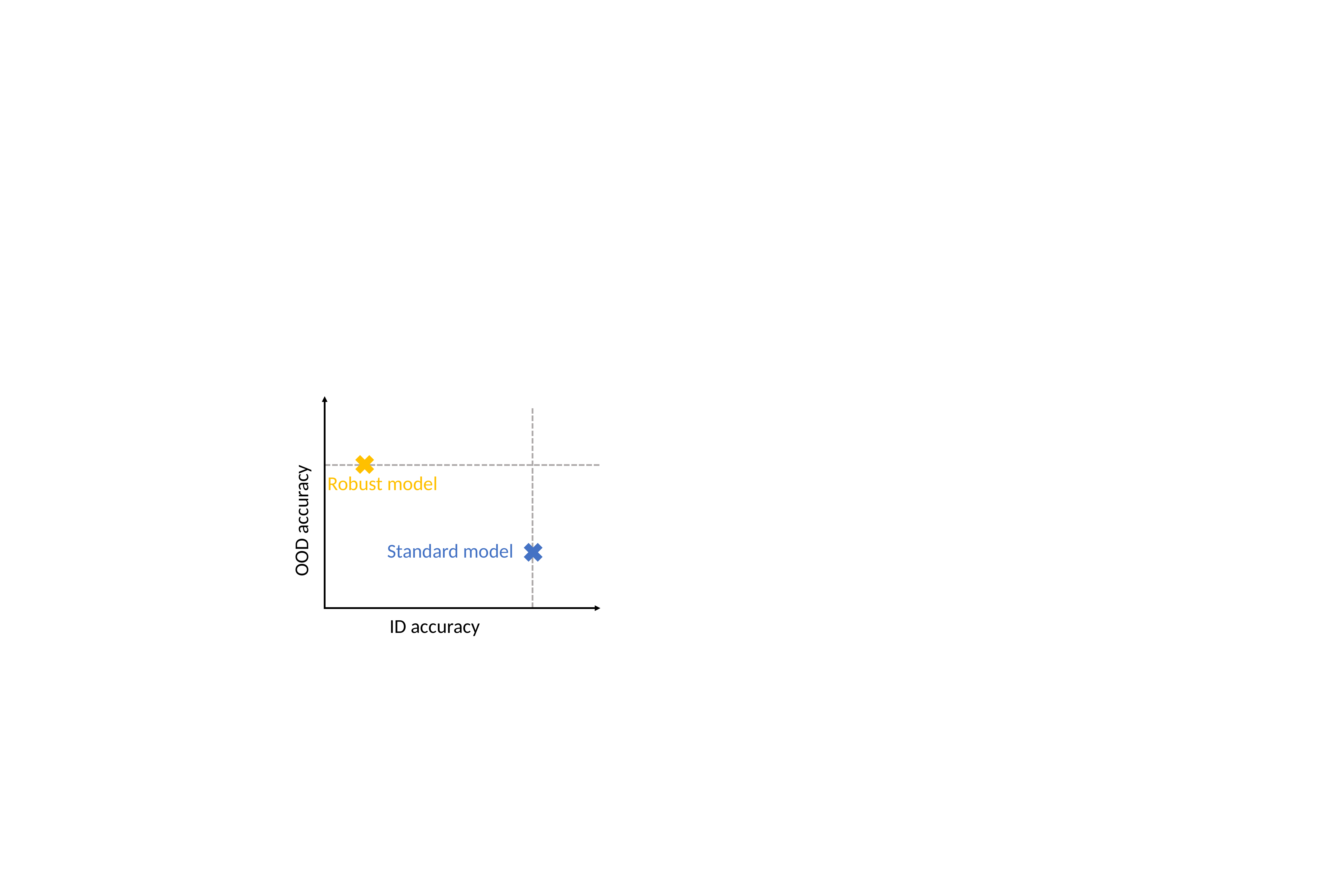

#

OOD accuracy

Robust model
Standard model

ID accuracy